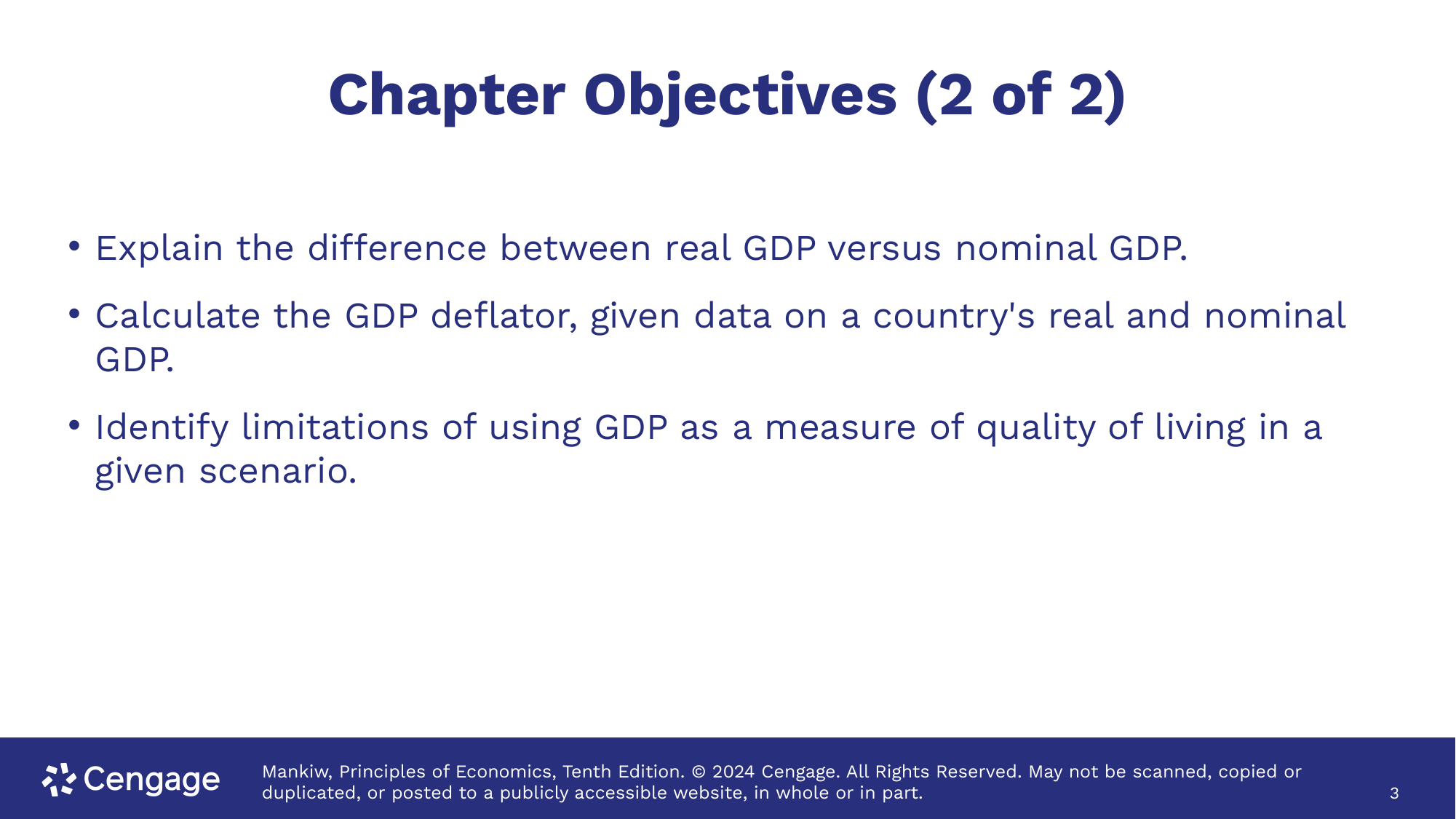

# Chapter Objectives (2 of 2)
Explain the difference between real GDP versus nominal GDP.
Calculate the GDP deflator, given data on a country's real and nominal GDP.
Identify limitations of using GDP as a measure of quality of living in a given scenario.